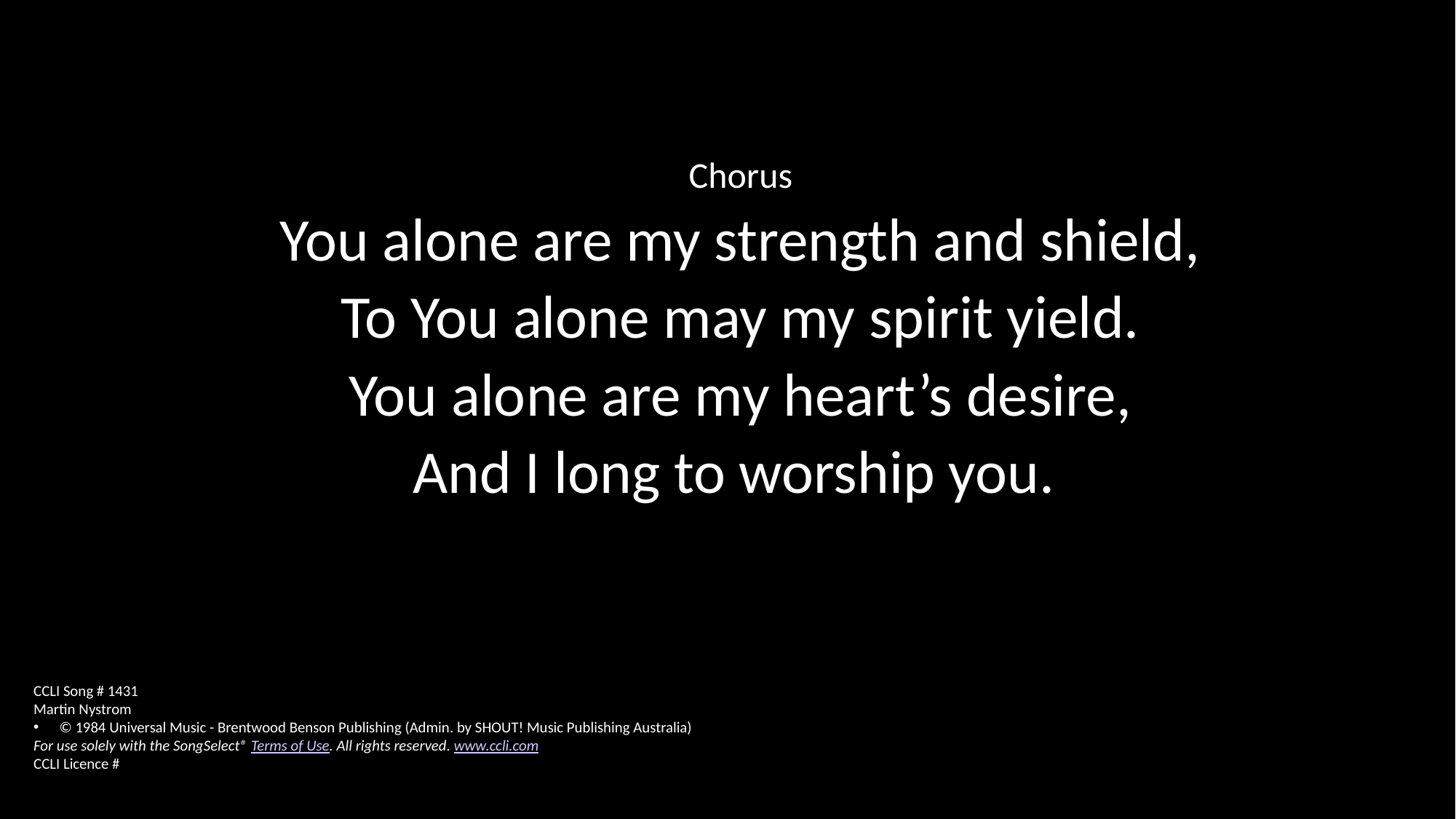

Chorus
You alone are my strength and shield,
To You alone may my spirit yield.
You alone are my heart’s desire,
And I long to worship you.

CCLI Song # 1431
Martin Nystrom
© 1984 Universal Music - Brentwood Benson Publishing (Admin. by SHOUT! Music Publishing Australia)
For use solely with the SongSelect® Terms of Use. All rights reserved. www.ccli.com
CCLI Licence #